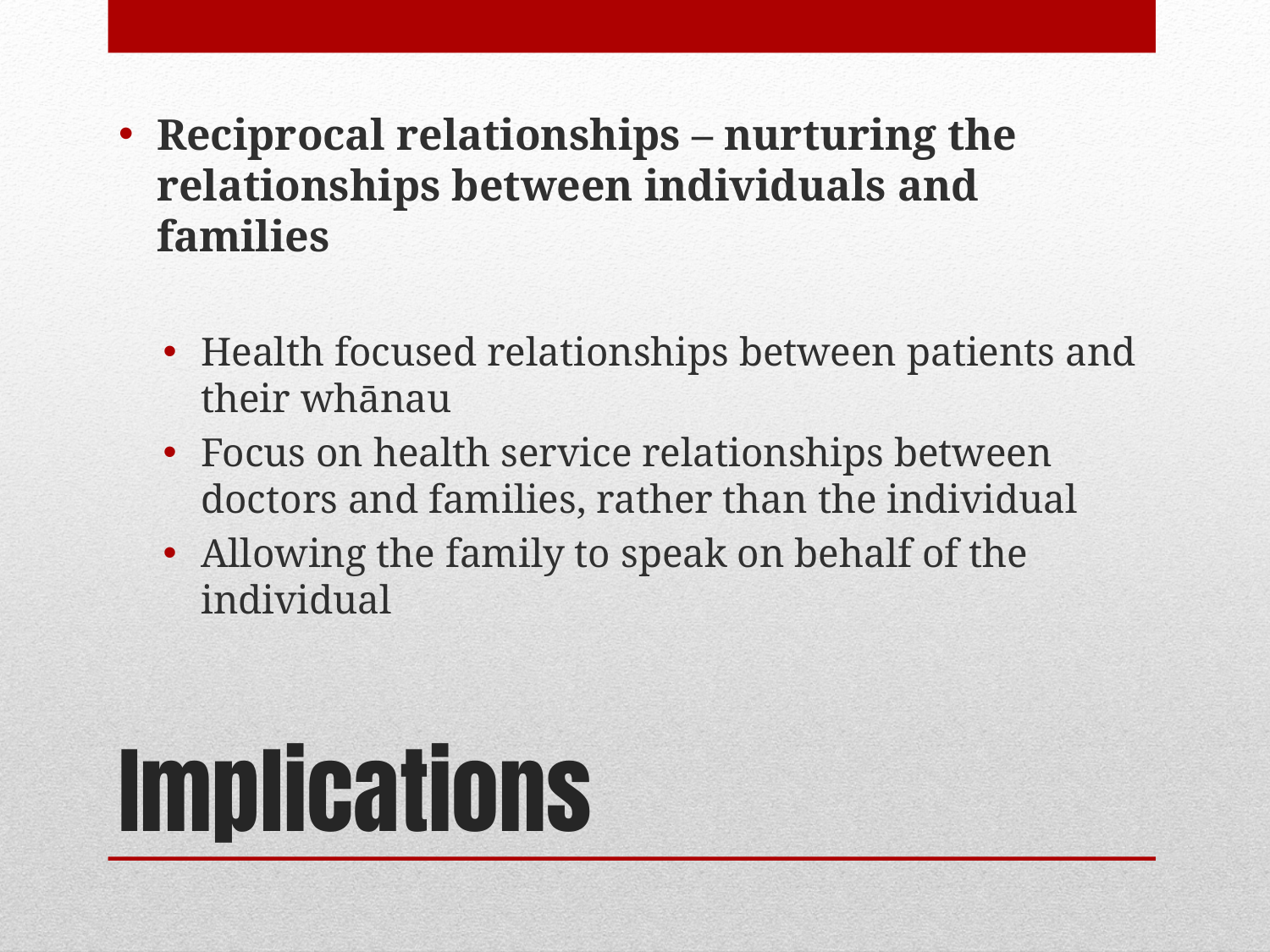

Reciprocal relationships – nurturing the relationships between individuals and families

Health focused relationships between patients and their whānau
Focus on health service relationships between doctors and families, rather than the individual
Allowing the family to speak on behalf of the individual
# Implications